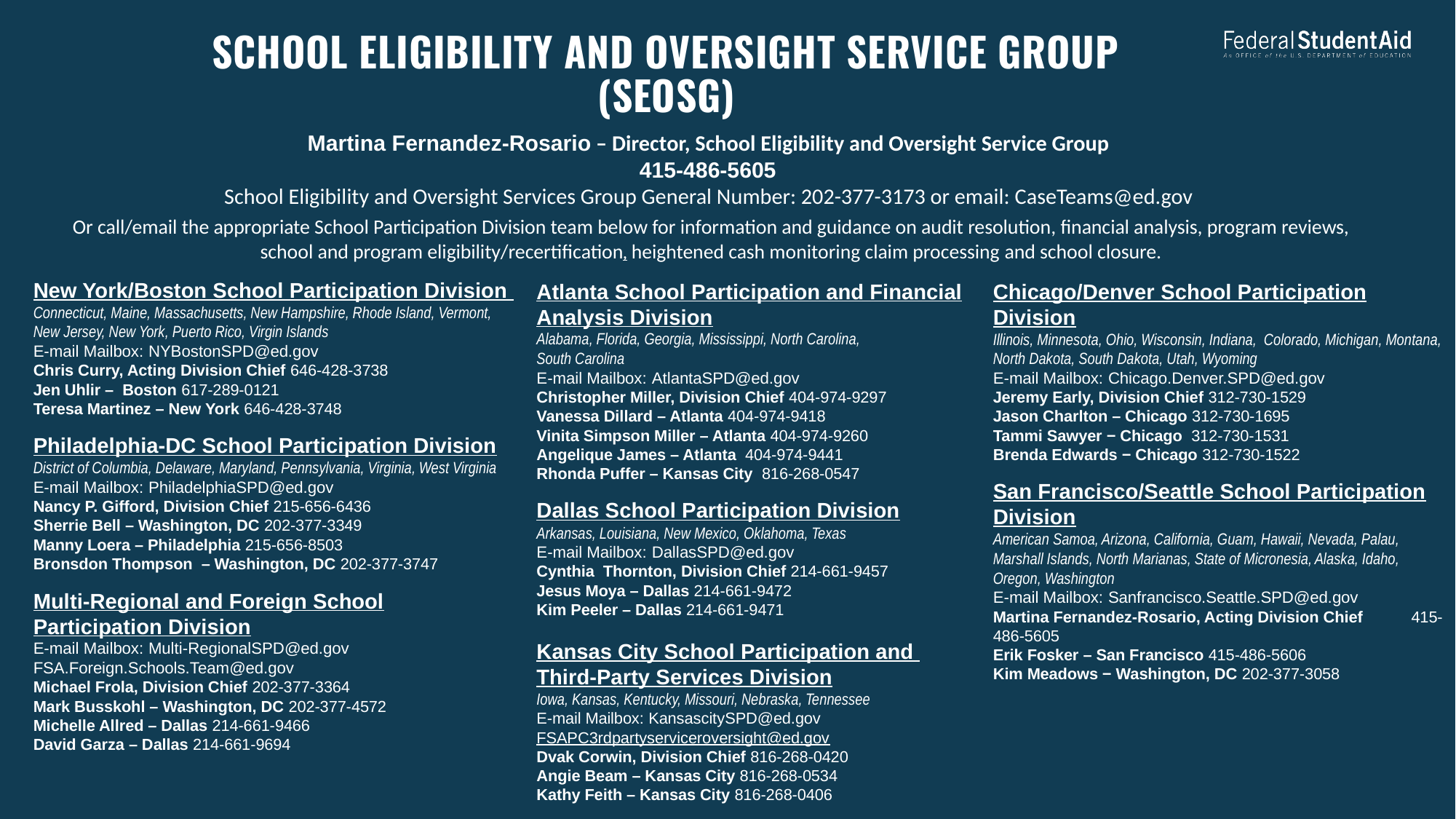

SCHOOL ELIGIBILITY and OVERSIGHT SERVICE GROUP (SEOSG)
Martina Fernandez-Rosario – Director, School Eligibility and Oversight Service Group
415-486-5605 
School Eligibility and Oversight Services Group General Number: 202-377-3173 or email: CaseTeams@ed.gov

Or call/email the appropriate School Participation Division team below for information and guidance on audit resolution, financial analysis, program reviews, school and program eligibility/recertification, heightened cash monitoring claim processing and school closure.

Atlanta School Participation and Financial Analysis Division
Alabama, Florida, Georgia, Mississippi, North Carolina,
South Carolina
E-mail Mailbox: AtlantaSPD@ed.gov
Christopher Miller, Division Chief 404-974-9297
Vanessa Dillard – Atlanta 404-974-9418
Vinita Simpson Miller – Atlanta 404-974-9260
Angelique James – Atlanta  404-974-9441
Rhonda Puffer – Kansas City  816-268-0547
Dallas School Participation Division
Arkansas, Louisiana, New Mexico, Oklahoma, Texas
E-mail Mailbox: DallasSPD@ed.gov
Cynthia  Thornton, Division Chief 214-661-9457
Jesus Moya – Dallas 214-661-9472
Kim Peeler – Dallas 214-661-9471
Kansas City School Participation and
Third-Party Services Division
Iowa, Kansas, Kentucky, Missouri, Nebraska, Tennessee
E-mail Mailbox: KansascitySPD@ed.gov
FSAPC3rdpartyserviceroversight@ed.gov
Dvak Corwin, Division Chief 816-268-0420
Angie Beam – Kansas City 816-268-0534
Kathy Feith – Kansas City 816-268-0406

New York/Boston School Participation Division
Connecticut, Maine, Massachusetts, New Hampshire, Rhode Island, Vermont, New Jersey, New York, Puerto Rico, Virgin Islands
E-mail Mailbox: NYBostonSPD@ed.gov
Chris Curry, Acting Division Chief 646-428-3738
Jen Uhlir –  Boston 617-289-0121
Teresa Martinez – New York 646-428-3748

Philadelphia-DC School Participation Division
District of Columbia, Delaware, Maryland, Pennsylvania, Virginia, West Virginia
E-mail Mailbox: PhiladelphiaSPD@ed.gov
Nancy P. Gifford, Division Chief 215-656-6436
Sherrie Bell – Washington, DC 202-377-3349
Manny Loera – Philadelphia 215-656-8503
Bronsdon Thompson  – Washington, DC 202-377-3747

Multi-Regional and Foreign School Participation Division
E-mail Mailbox: Multi-RegionalSPD@ed.gov FSA.Foreign.Schools.Team@ed.gov
Michael Frola, Division Chief 202-377-3364
Mark Busskohl – Washington, DC 202-377-4572
Michelle Allred – Dallas 214-661-9466
David Garza – Dallas 214-661-9694
Chicago/Denver School Participation Division
Illinois, Minnesota, Ohio, Wisconsin, Indiana,  Colorado, Michigan, Montana, North Dakota, South Dakota, Utah, Wyoming
E-mail Mailbox: Chicago.Denver.SPD@ed.gov
Jeremy Early, Division Chief 312-730-1529
Jason Charlton – Chicago 312-730-1695
Tammi Sawyer − Chicago  312-730-1531
Brenda Edwards − Chicago 312-730-1522

San Francisco/Seattle School Participation Division
American Samoa, Arizona, California, Guam, Hawaii, Nevada, Palau, Marshall Islands, North Marianas, State of Micronesia, Alaska, Idaho, Oregon, Washington
E-mail Mailbox: Sanfrancisco.Seattle.SPD@ed.gov
Martina Fernandez-Rosario, Acting Division Chief           415-486-5605
Erik Fosker – San Francisco 415-486-5606
Kim Meadows − Washington, DC 202-377-3058